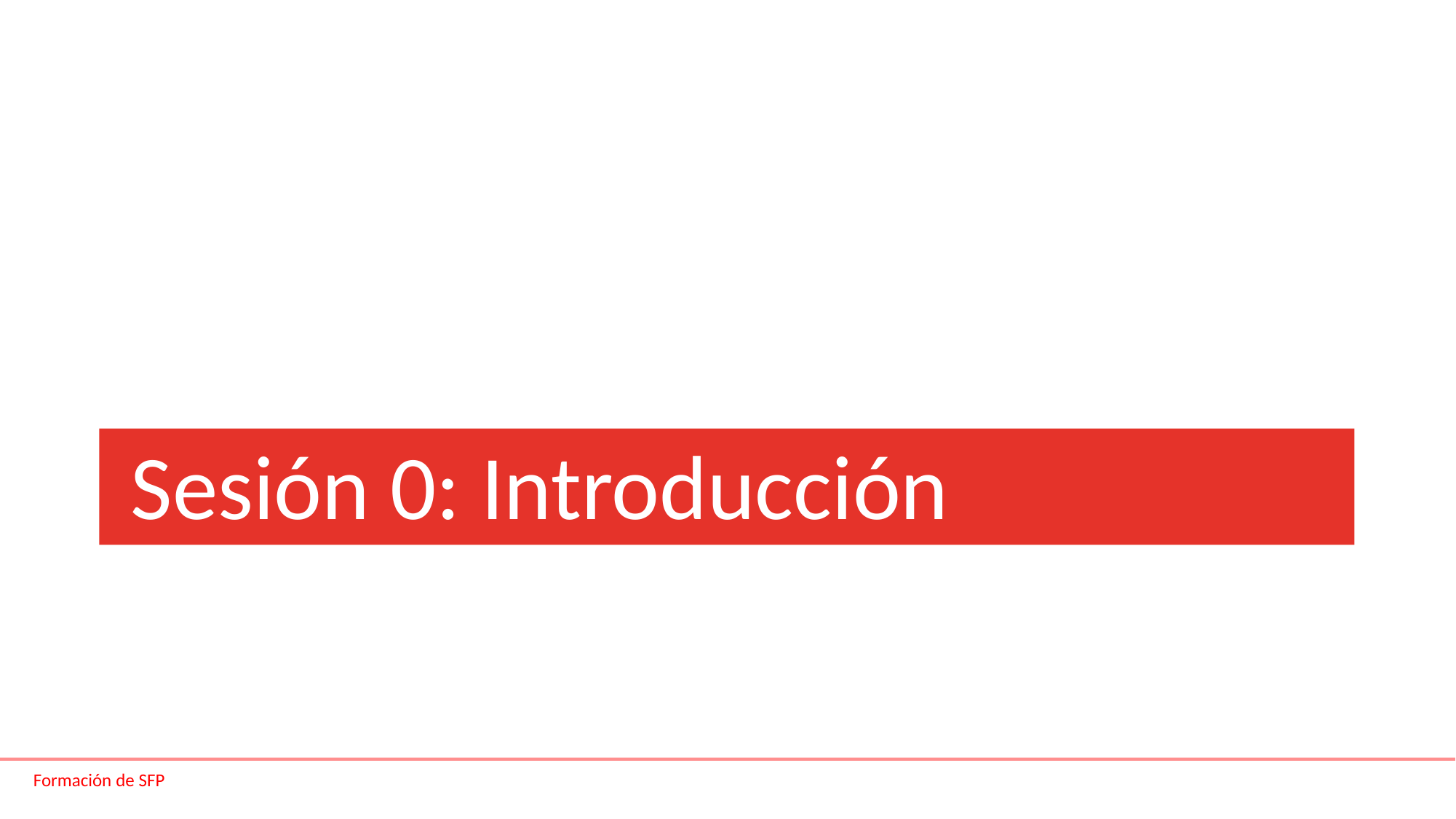

# Sesión 0: Introducción

Formación de SFP